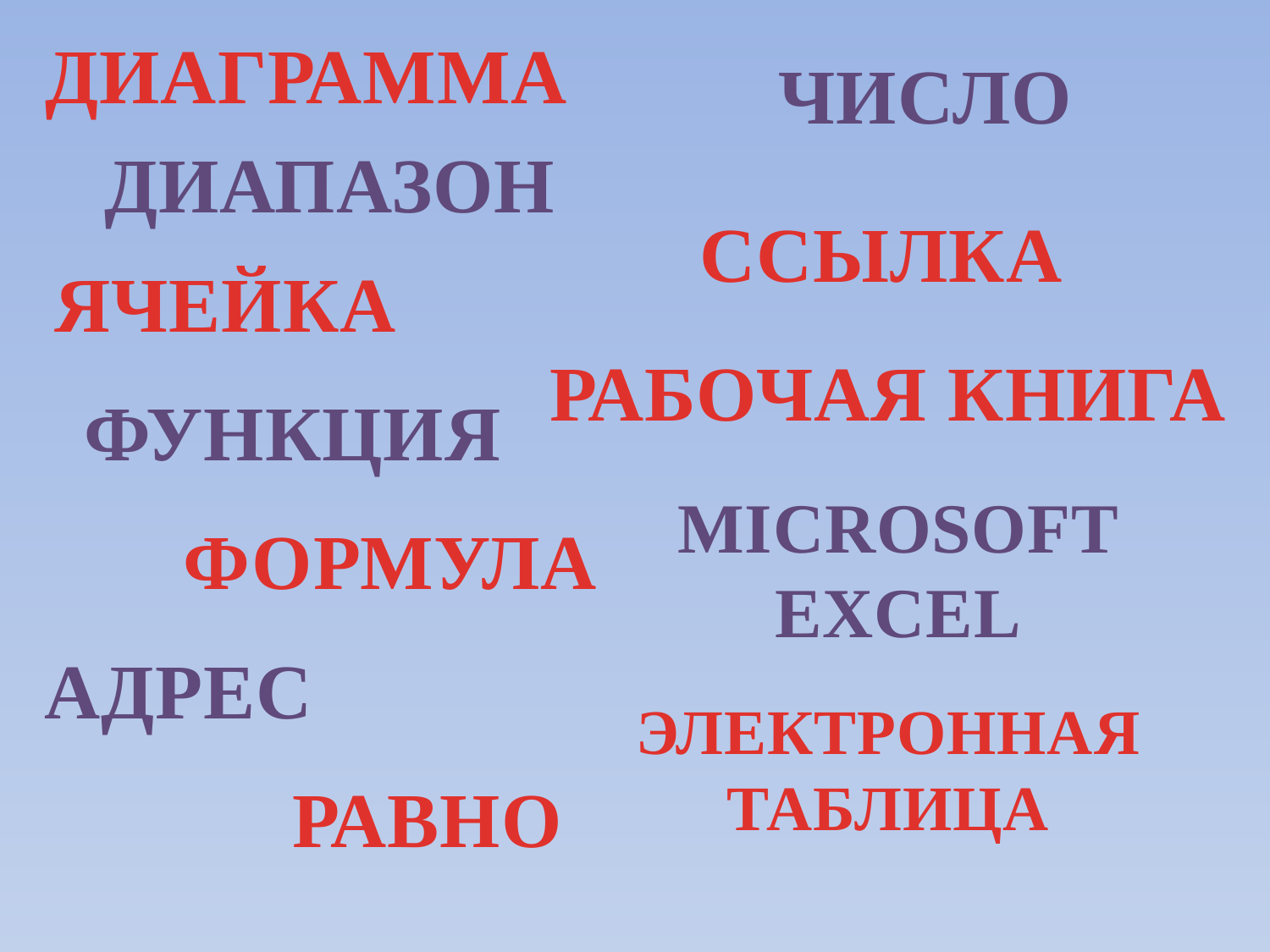

ДИАГРАММА
ЧИСЛО
ДИАПАЗОН
ССЫЛКА
ЯЧЕЙКА
РАБОЧАЯ КНИГА
ФУНКЦИЯ
MICROSOFT EXCEL
ФОРМУЛА
АДРЕС
ЭЛЕКТРОННАЯ
ТАБЛИЦА
РАВНО